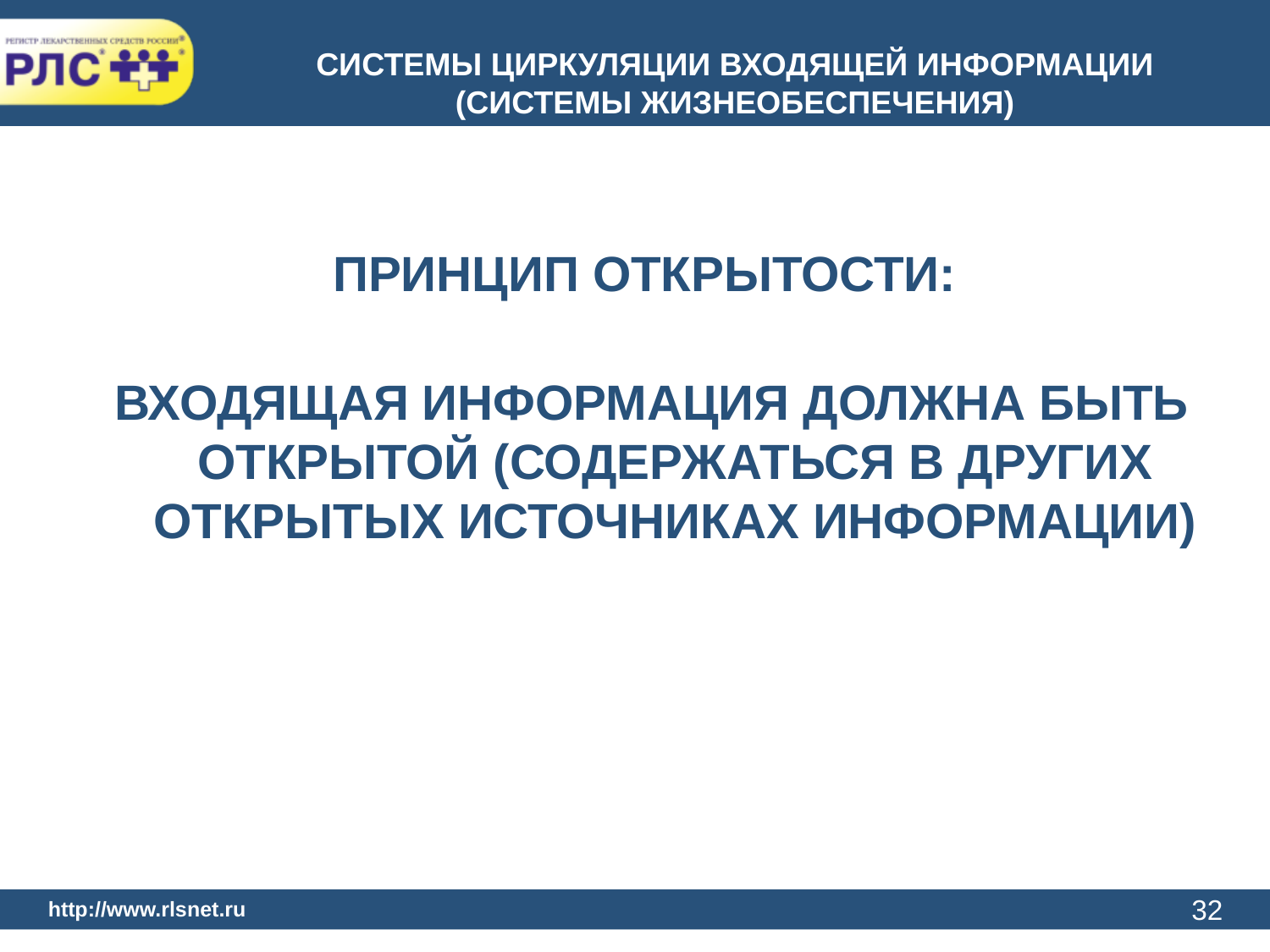

СИСТЕМЫ ЦИРКУЛЯЦИИ ВХОДЯЩЕЙ ИНФОРМАЦИИ (СИСТЕМЫ ЖИЗНЕОБЕСПЕЧЕНИЯ)

ПРИНЦИП ОТКРЫТОСТИ:

ВХОДЯЩАЯ ИНФОРМАЦИЯ ДОЛЖНА БЫТЬ ОТКРЫТОЙ (СОДЕРЖАТЬСЯ В ДРУГИХ ОТКРЫТЫХ ИСТОЧНИКАХ ИНФОРМАЦИИ)
32